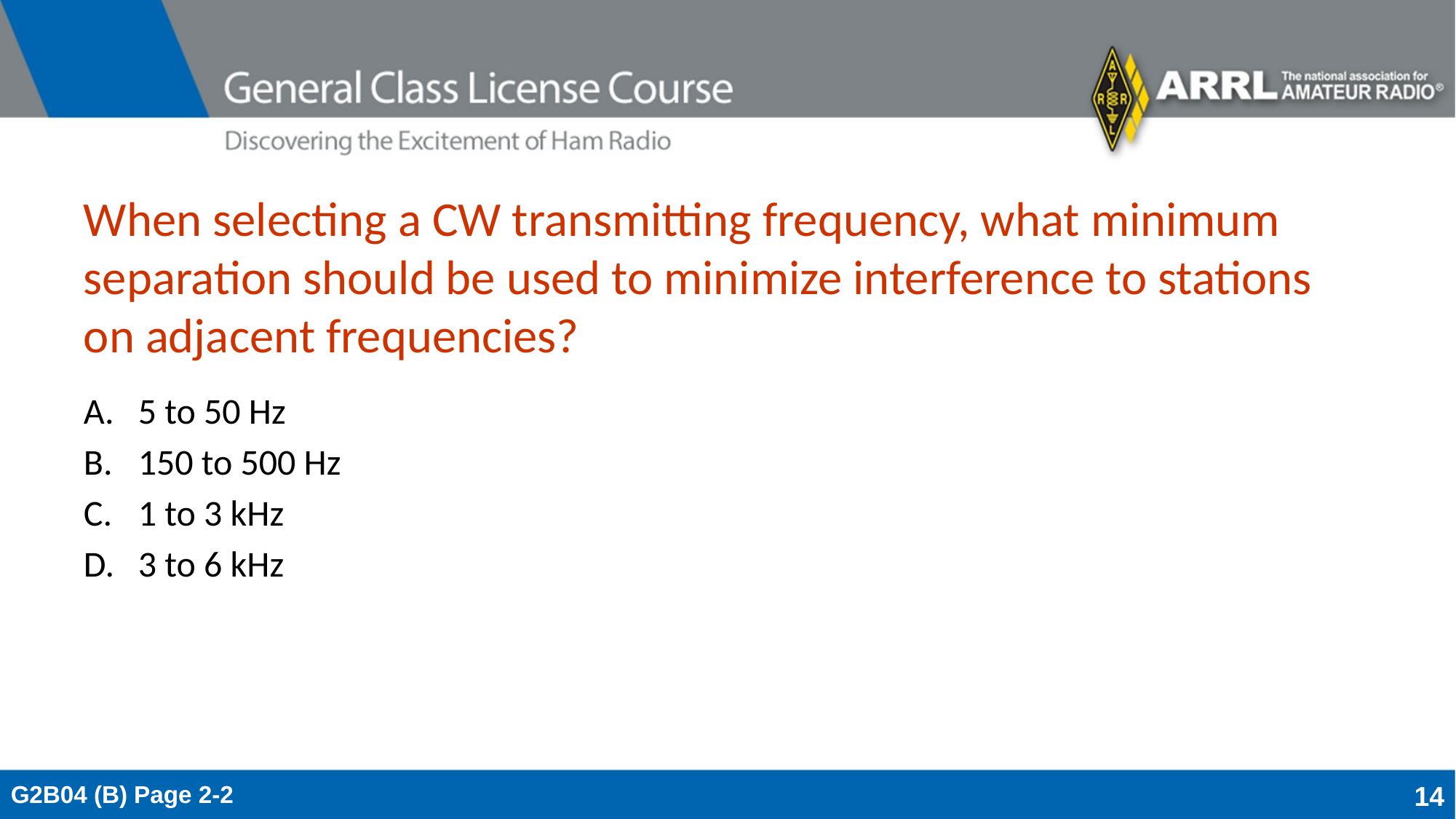

# When selecting a CW transmitting frequency, what minimum separation should be used to minimize interference to stations on adjacent frequencies?
5 to 50 Hz
150 to 500 Hz
1 to 3 kHz
3 to 6 kHz
G2B04 (B) Page 2-2
14